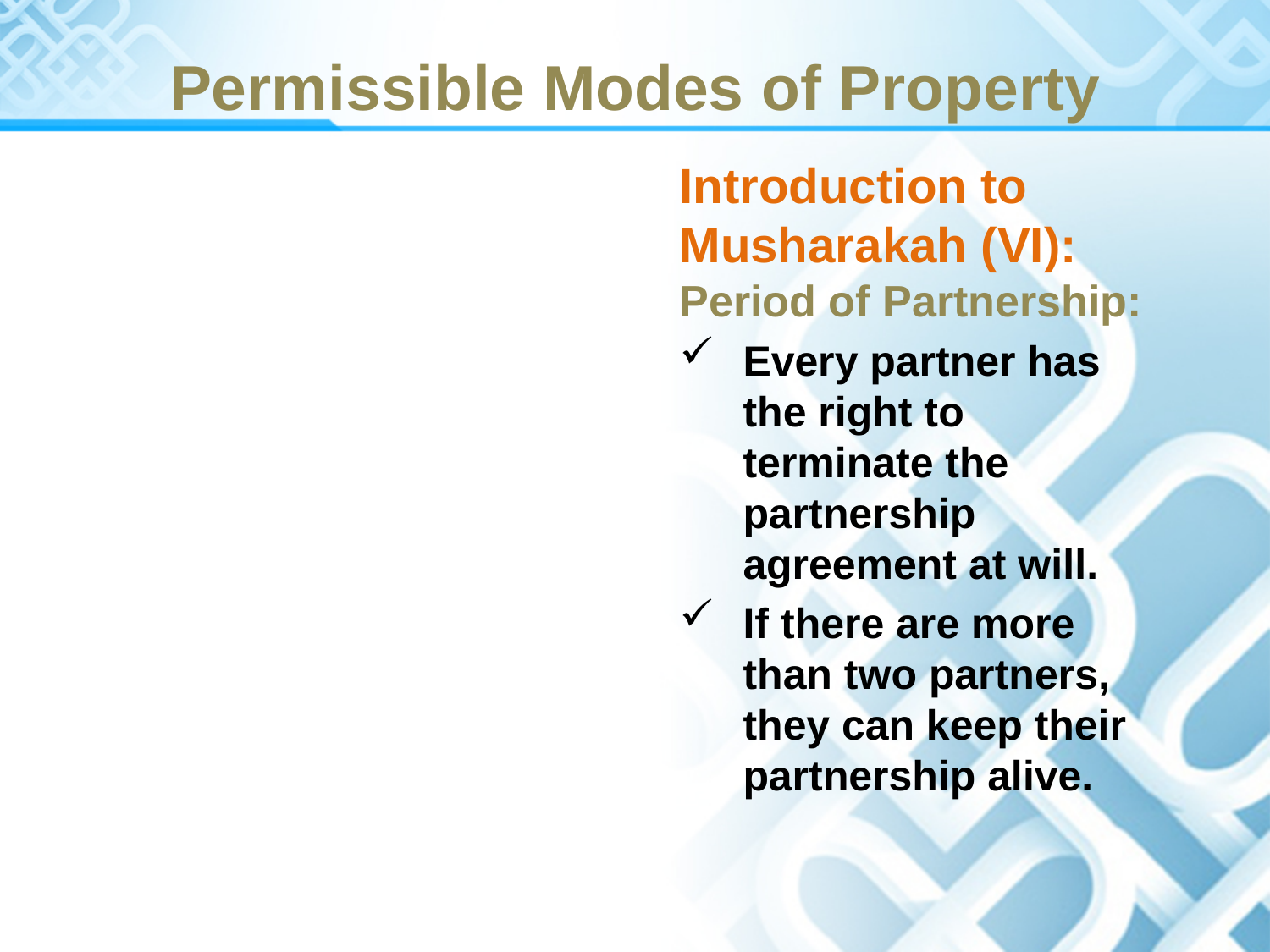

Permissible Modes of Property
Introduction to Musharakah (VI): Period of Partnership:
Every partner has the right to terminate the partnership agreement at will.
If there are more than two partners, they can keep their partnership alive.